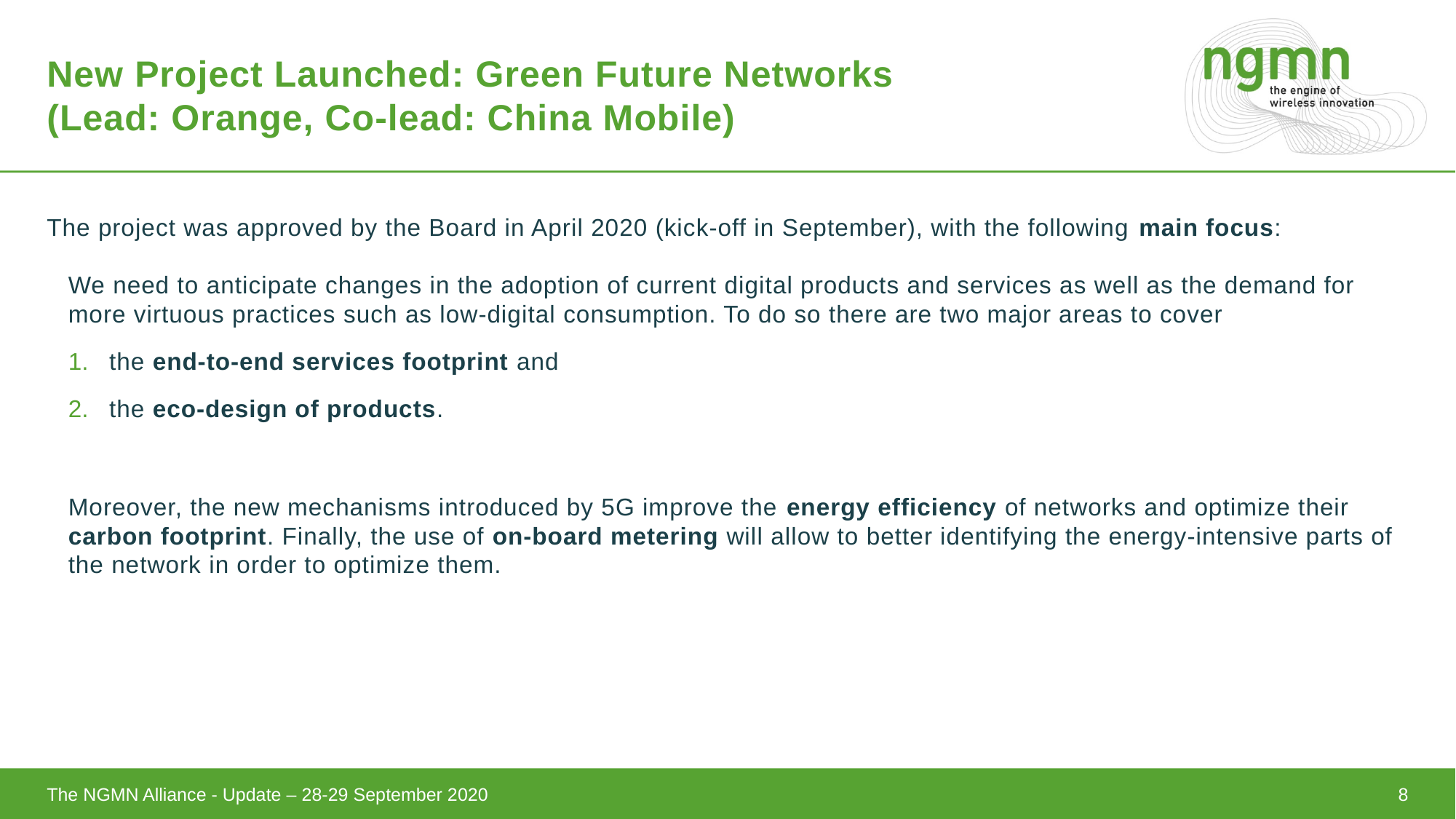

# New Project Launched: Green Future Networks (Lead: Orange, Co-lead: China Mobile)
The project was approved by the Board in April 2020 (kick-off in September), with the following main focus:

We need to anticipate changes in the adoption of current digital products and services as well as the demand for more virtuous practices such as low-digital consumption. To do so there are two major areas to cover
the end-to-end services footprint and
the eco-design of products.

Moreover, the new mechanisms introduced by 5G improve the energy efficiency of networks and optimize their carbon footprint. Finally, the use of on-board metering will allow to better identifying the energy-intensive parts of the network in order to optimize them.

The NGMN Alliance - Update – 28-29 September 2020
8